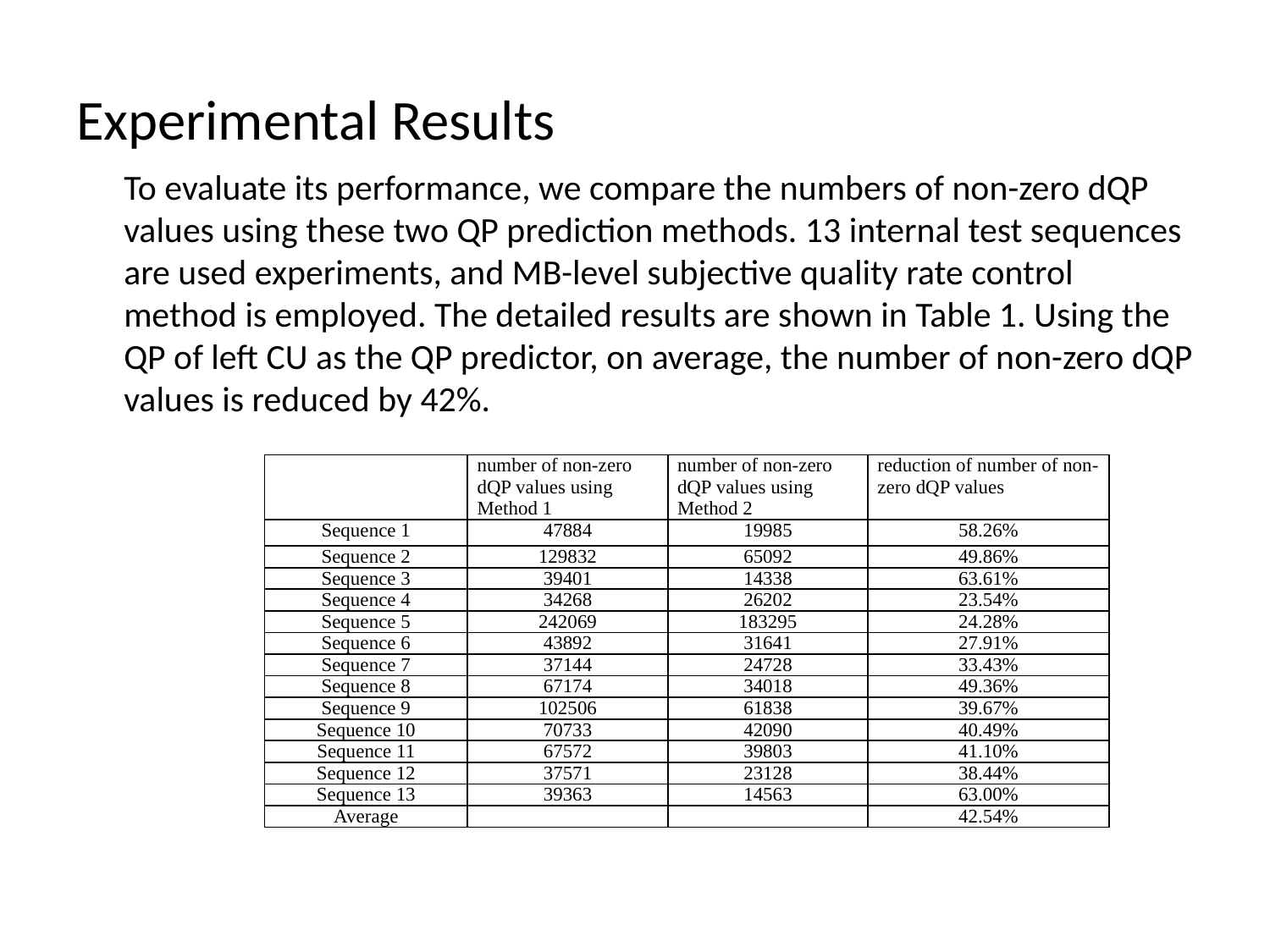

# Experimental Results
	To evaluate its performance, we compare the numbers of non-zero dQP values using these two QP prediction methods. 13 internal test sequences are used experiments, and MB-level subjective quality rate control method is employed. The detailed results are shown in Table 1. Using the QP of left CU as the QP predictor, on average, the number of non-zero dQP values is reduced by 42%.

|  | number of non-zero dQP values using Method 1 | number of non-zero dQP values using Method 2 | reduction of number of non-zero dQP values |
| --- | --- | --- | --- |
| Sequence 1 | 47884 | 19985 | 58.26% |
| Sequence 2 | 129832 | 65092 | 49.86% |
| Sequence 3 | 39401 | 14338 | 63.61% |
| Sequence 4 | 34268 | 26202 | 23.54% |
| Sequence 5 | 242069 | 183295 | 24.28% |
| Sequence 6 | 43892 | 31641 | 27.91% |
| Sequence 7 | 37144 | 24728 | 33.43% |
| Sequence 8 | 67174 | 34018 | 49.36% |
| Sequence 9 | 102506 | 61838 | 39.67% |
| Sequence 10 | 70733 | 42090 | 40.49% |
| Sequence 11 | 67572 | 39803 | 41.10% |
| Sequence 12 | 37571 | 23128 | 38.44% |
| Sequence 13 | 39363 | 14563 | 63.00% |
| Average |  |  | 42.54% |